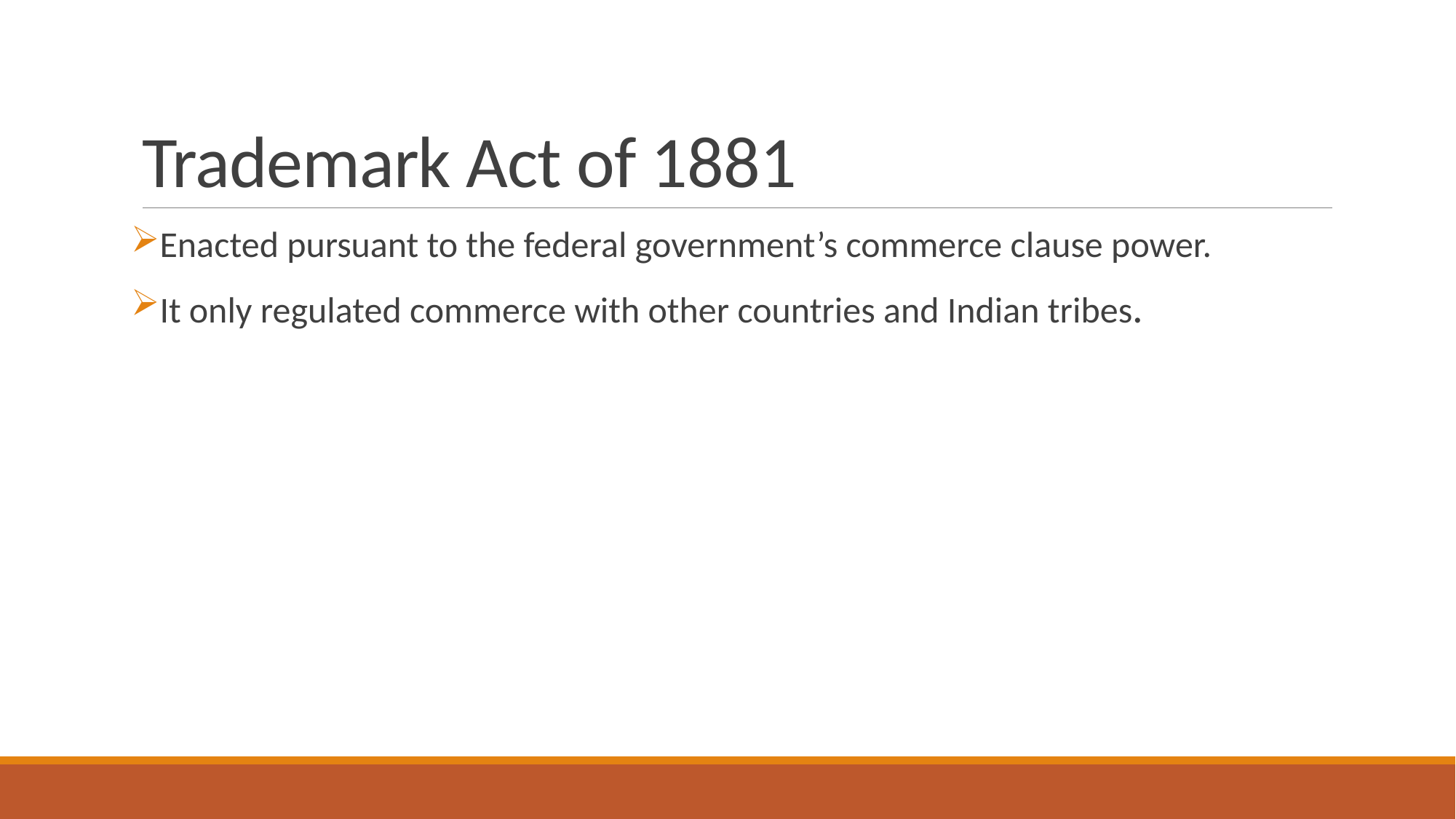

# Trademark Act of 1881
Enacted pursuant to the federal government’s commerce clause power.
It only regulated commerce with other countries and Indian tribes.